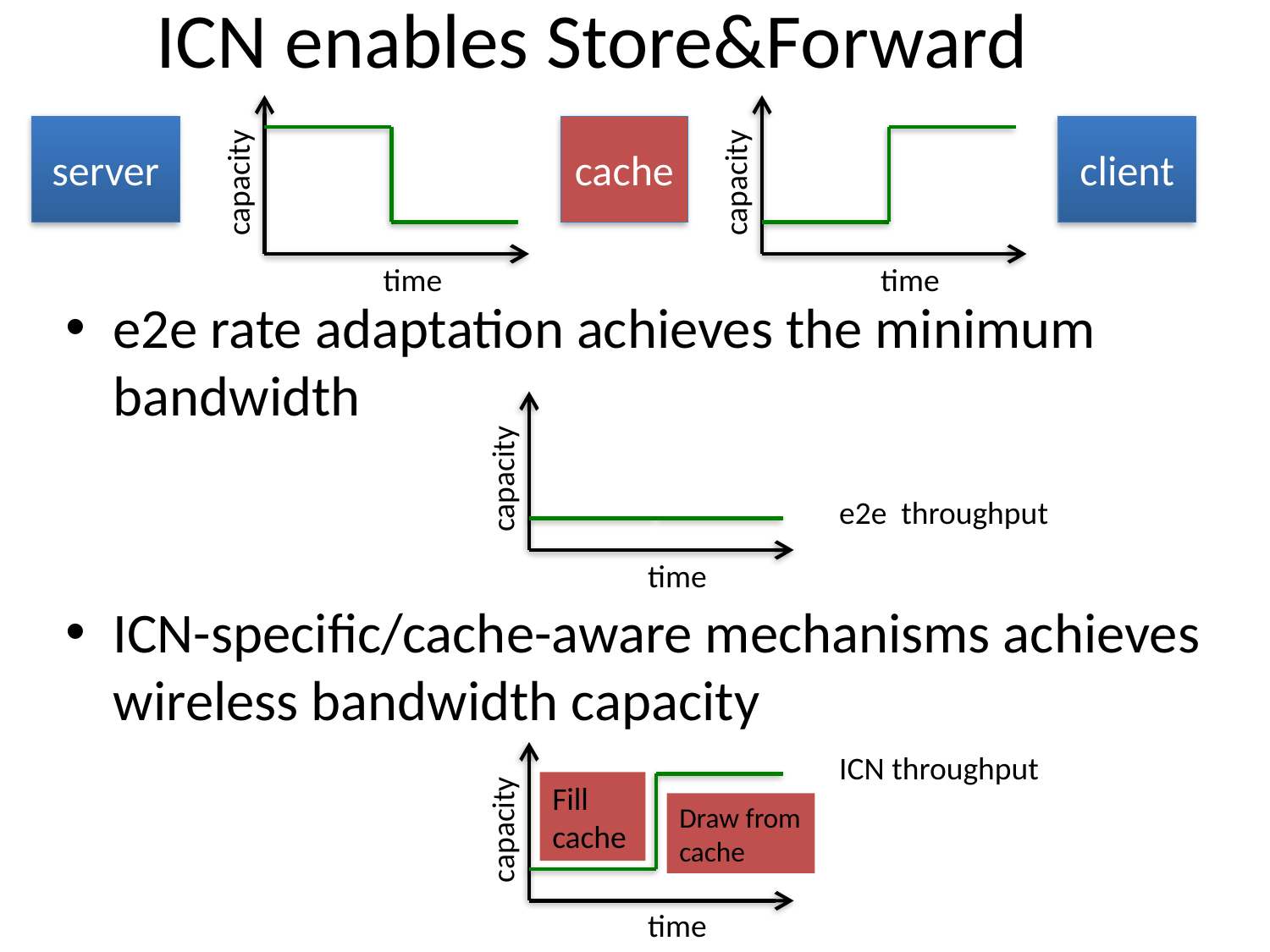

# ICN enables Store&Forward
server
cache
client
capacity
capacity
time
time
e2e rate adaptation achieves the minimum bandwidth

ICN-specific/cache-aware mechanisms achieves wireless bandwidth capacity

capacity
e2e  throughput
time
ICN throughput
Fill cache
Draw from cache
capacity
time